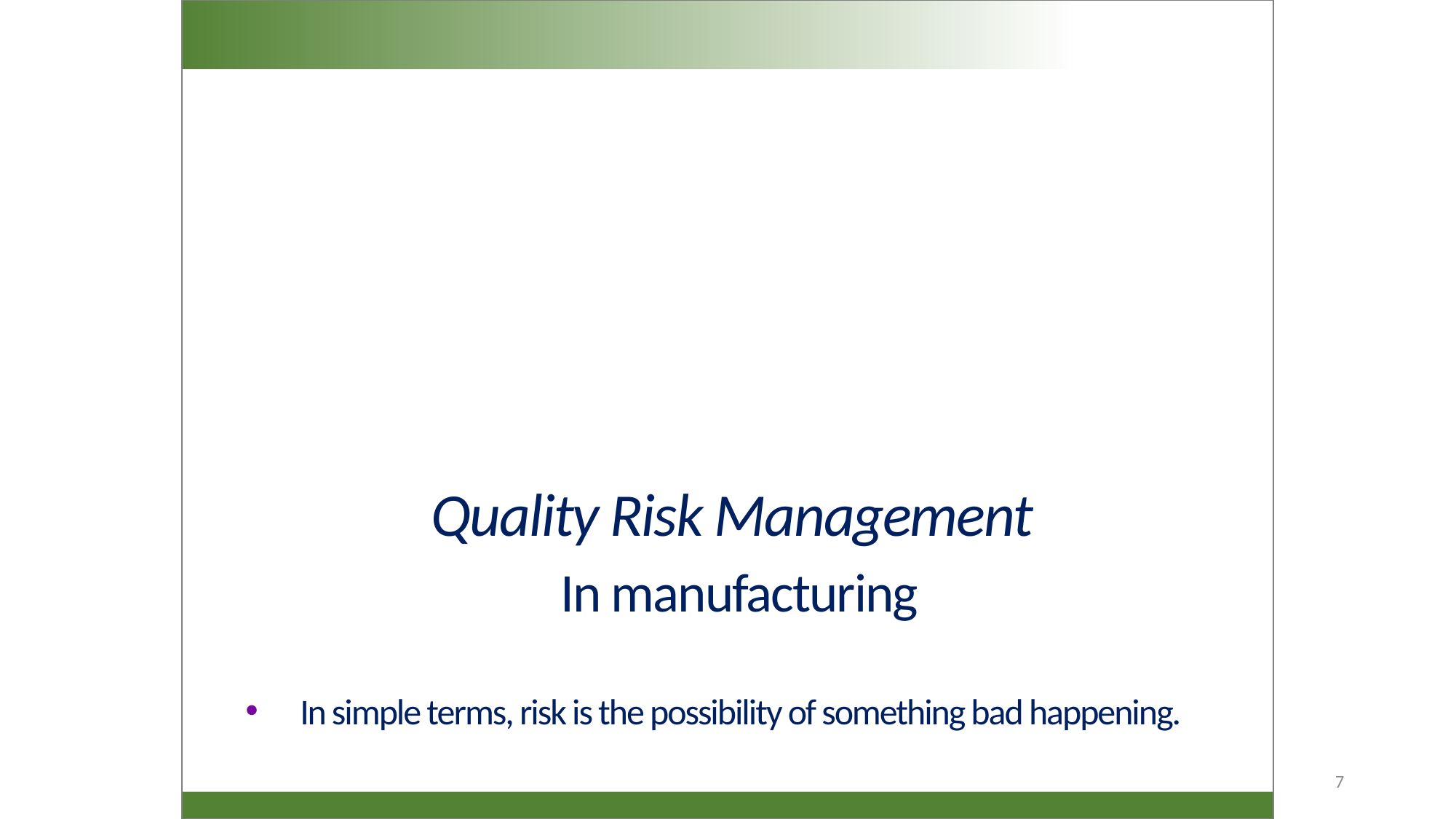

Quality Risk Management
In manufacturing

In simple terms, risk is the possibility of something bad happening.
7